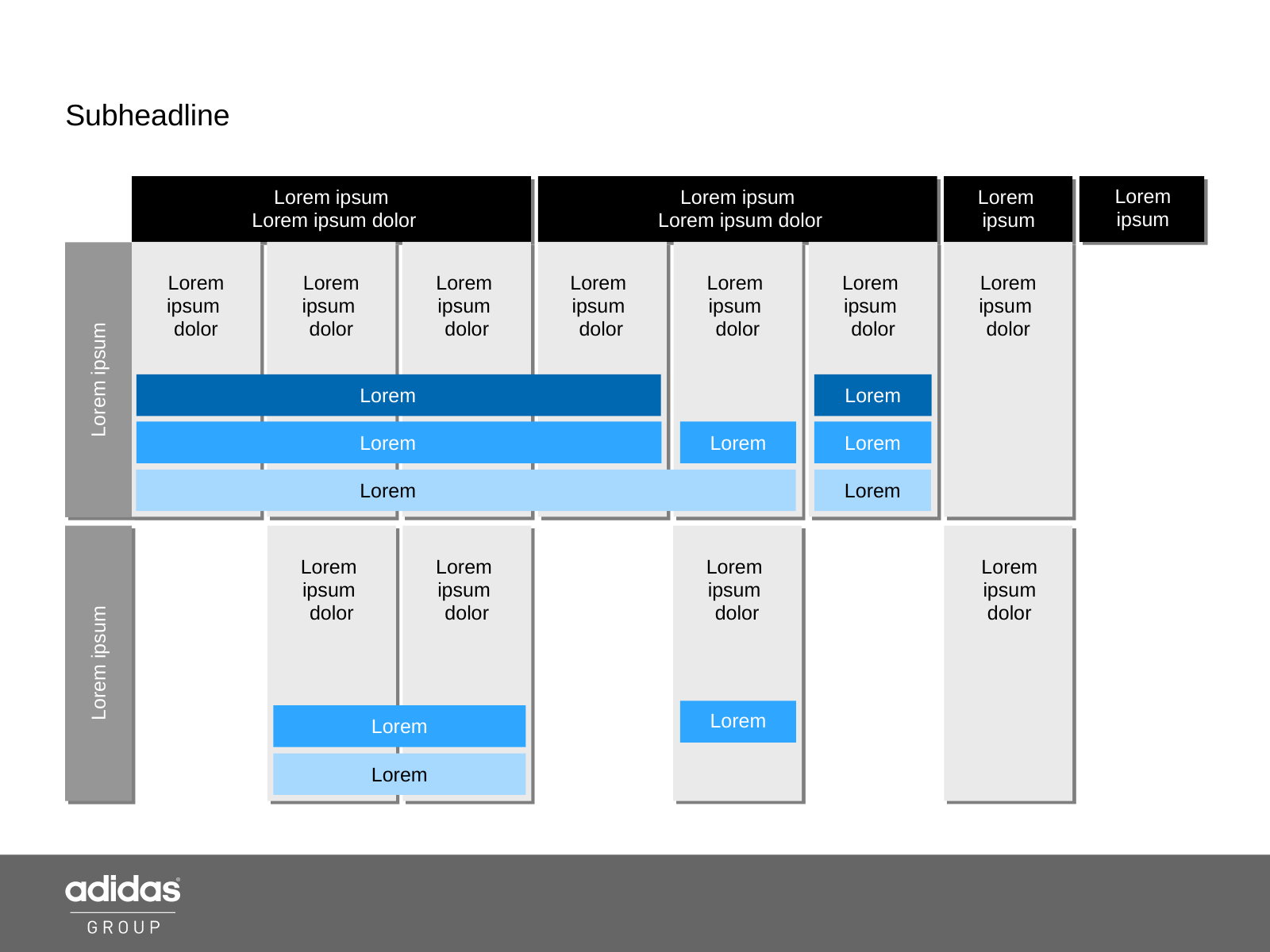

#
Subheadline

Lorem ipsum
Lorem ipsum
 Lorem ipsum dolor
Lorem ipsum
 Lorem ipsum dolor
Lorem
ipsum

Lorem ipsum
dolor
Lorem ipsum
dolor
Lorem
ipsum
dolor
Lorem
ipsum
dolor
Lorem
ipsum
dolor
Lorem
ipsum
dolor
Lorem ipsum
dolor
Lorem ipsum

Lorem
Lorem

Lorem
Lorem
Lorem

Lorem
Lorem

Lorem
ipsum
dolor
Lorem
ipsum
dolor
Lorem
ipsum
dolor
Lorem ipsum dolor
Lorem ipsum

Lorem
Lorem

Lorem